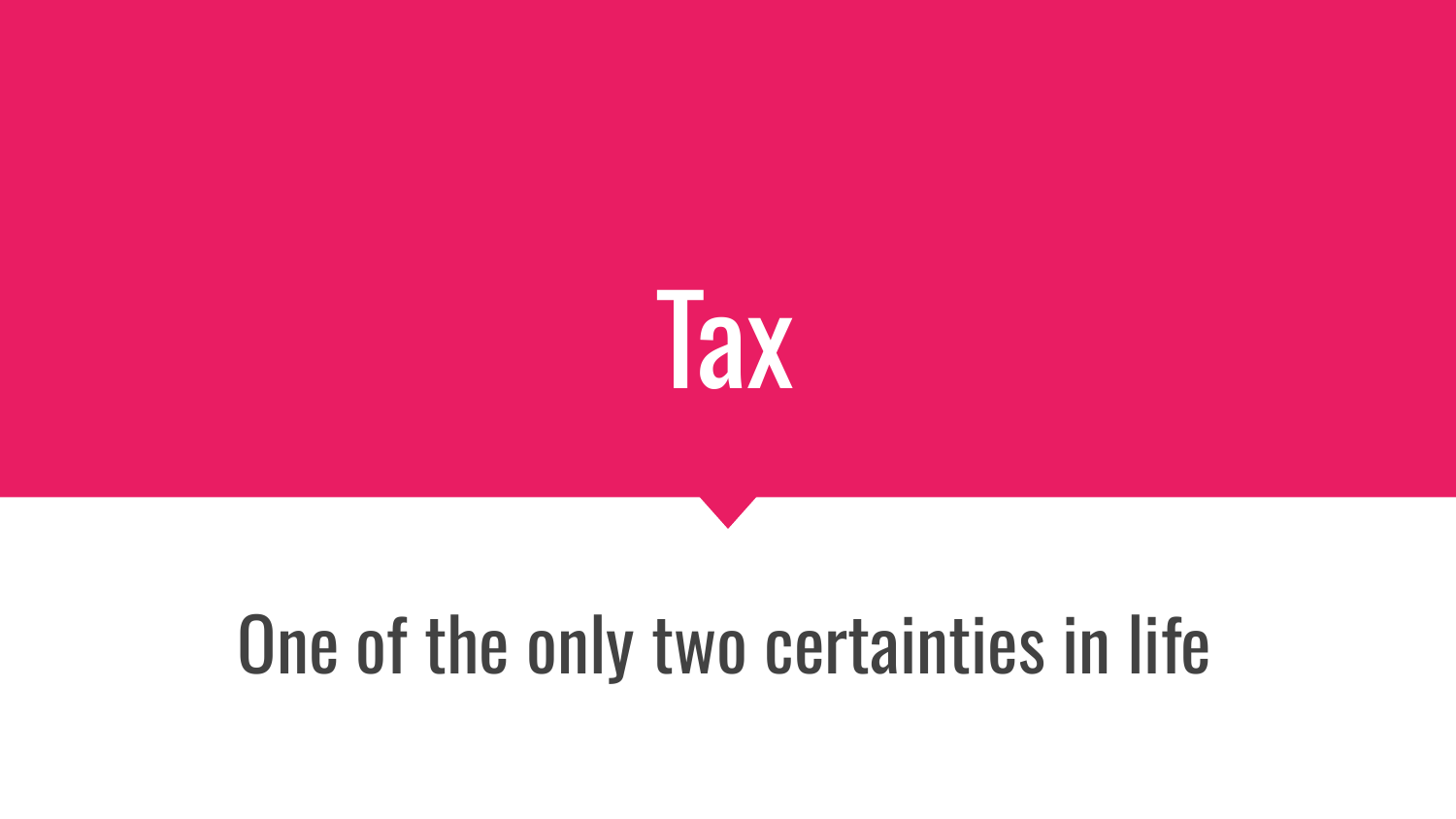

# Tax
One of the only two certainties in life